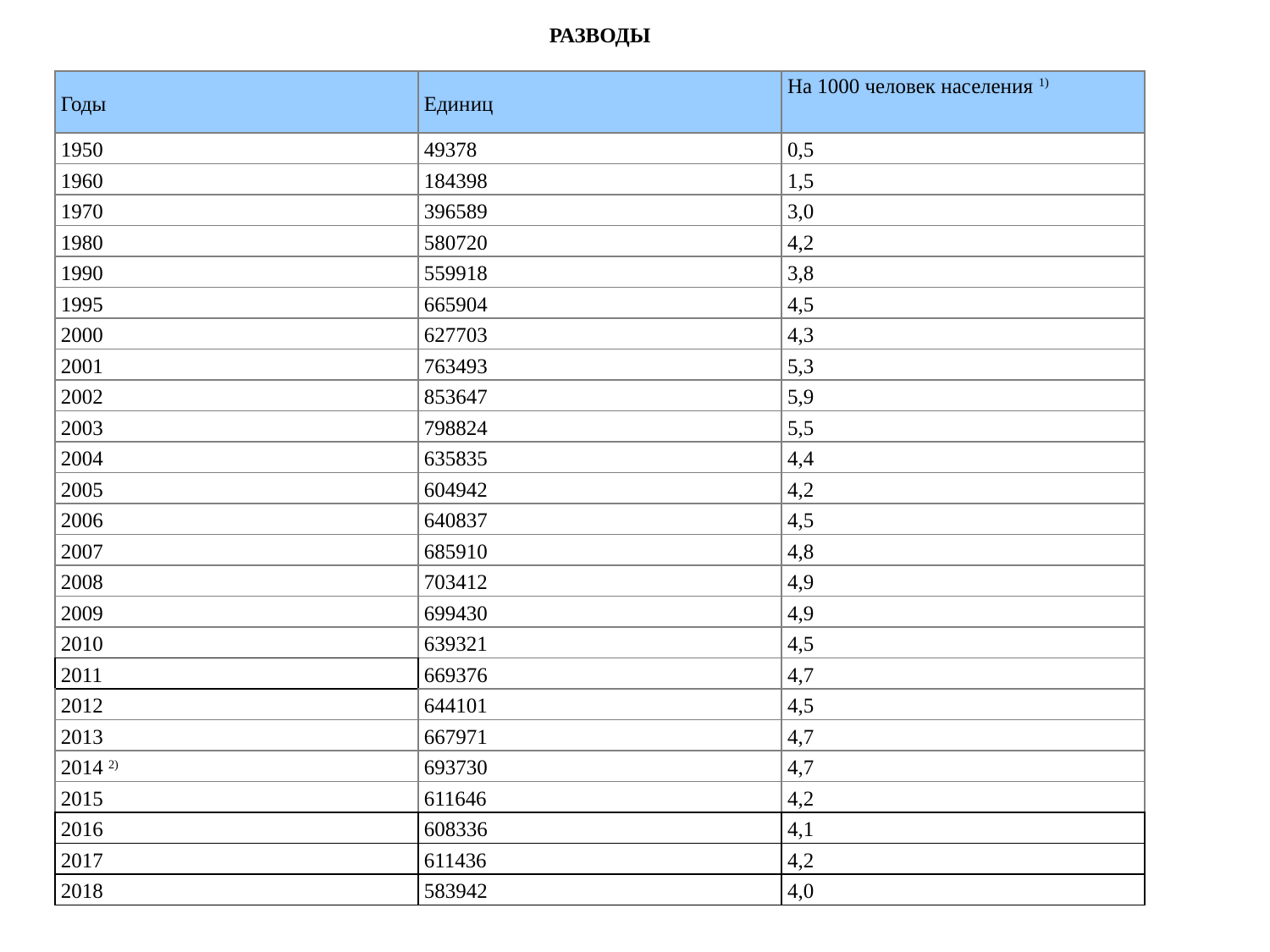

| РАЗВОДЫ |  |  |
| --- | --- | --- |
|  |  |  |
| Годы | Единиц | На 1000 человек населения 1) |
| 1950 | 49378 | 0,5 |
| 1960 | 184398 | 1,5 |
| 1970 | 396589 | 3,0 |
| 1980 | 580720 | 4,2 |
| 1990 | 559918 | 3,8 |
| 1995 | 665904 | 4,5 |
| 2000 | 627703 | 4,3 |
| 2001 | 763493 | 5,3 |
| 2002 | 853647 | 5,9 |
| 2003 | 798824 | 5,5 |
| 2004 | 635835 | 4,4 |
| 2005 | 604942 | 4,2 |
| 2006 | 640837 | 4,5 |
| 2007 | 685910 | 4,8 |
| 2008 | 703412 | 4,9 |
| 2009 | 699430 | 4,9 |
| 2010 | 639321 | 4,5 |
| 2011 | 669376 | 4,7 |
| 2012 | 644101 | 4,5 |
| 2013 | 667971 | 4,7 |
| 2014 2) | 693730 | 4,7 |
| 2015 | 611646 | 4,2 |
| 2016 | 608336 | 4,1 |
| 2017 | 611436 | 4,2 |
| 2018 | 583942 | 4,0 |